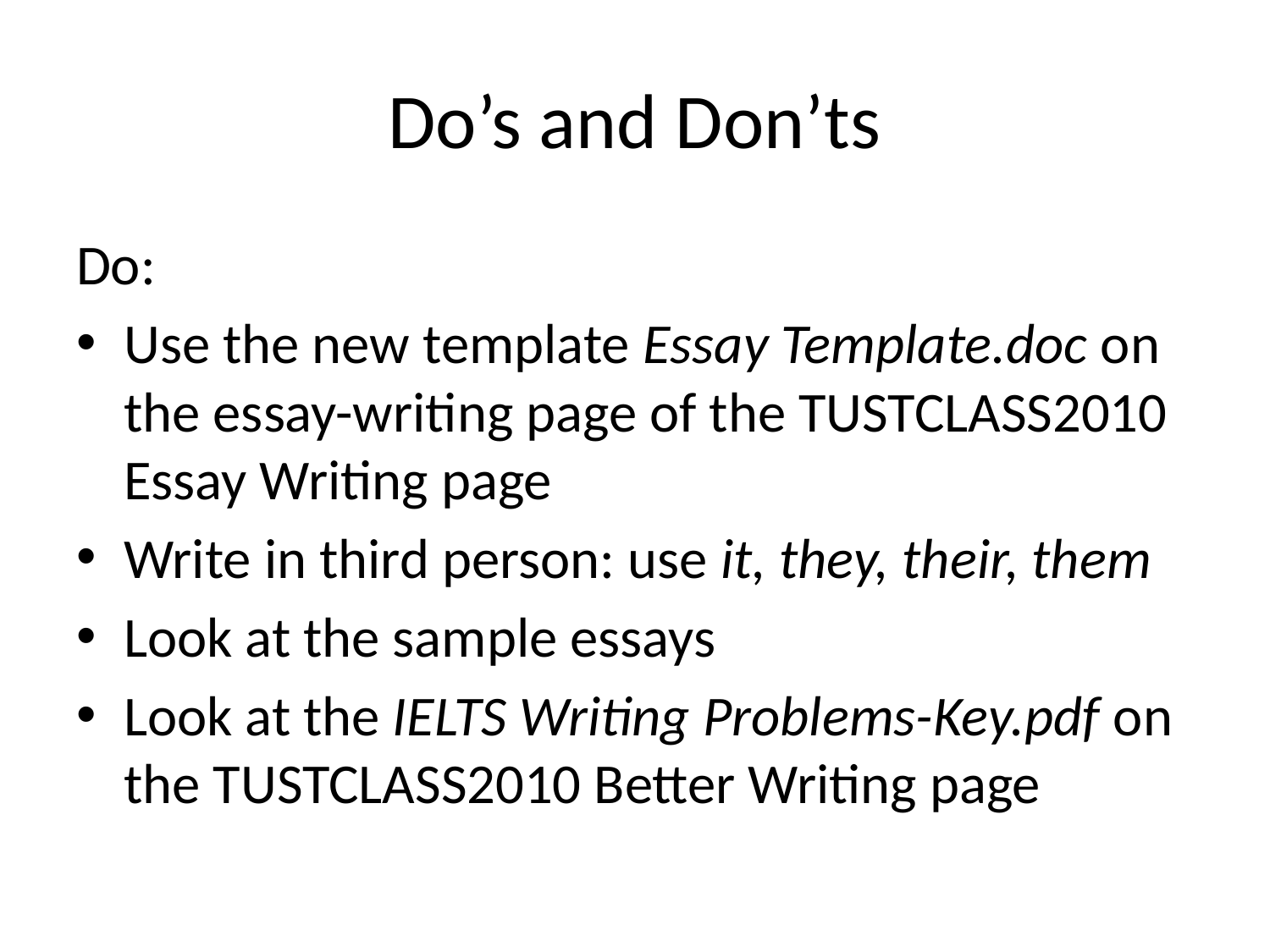

# Do’s and Don’ts
Do:
Use the new template Essay Template.doc on the essay-writing page of the TUSTCLASS2010 Essay Writing page
Write in third person: use it, they, their, them
Look at the sample essays
Look at the IELTS Writing Problems-Key.pdf on the TUSTCLASS2010 Better Writing page